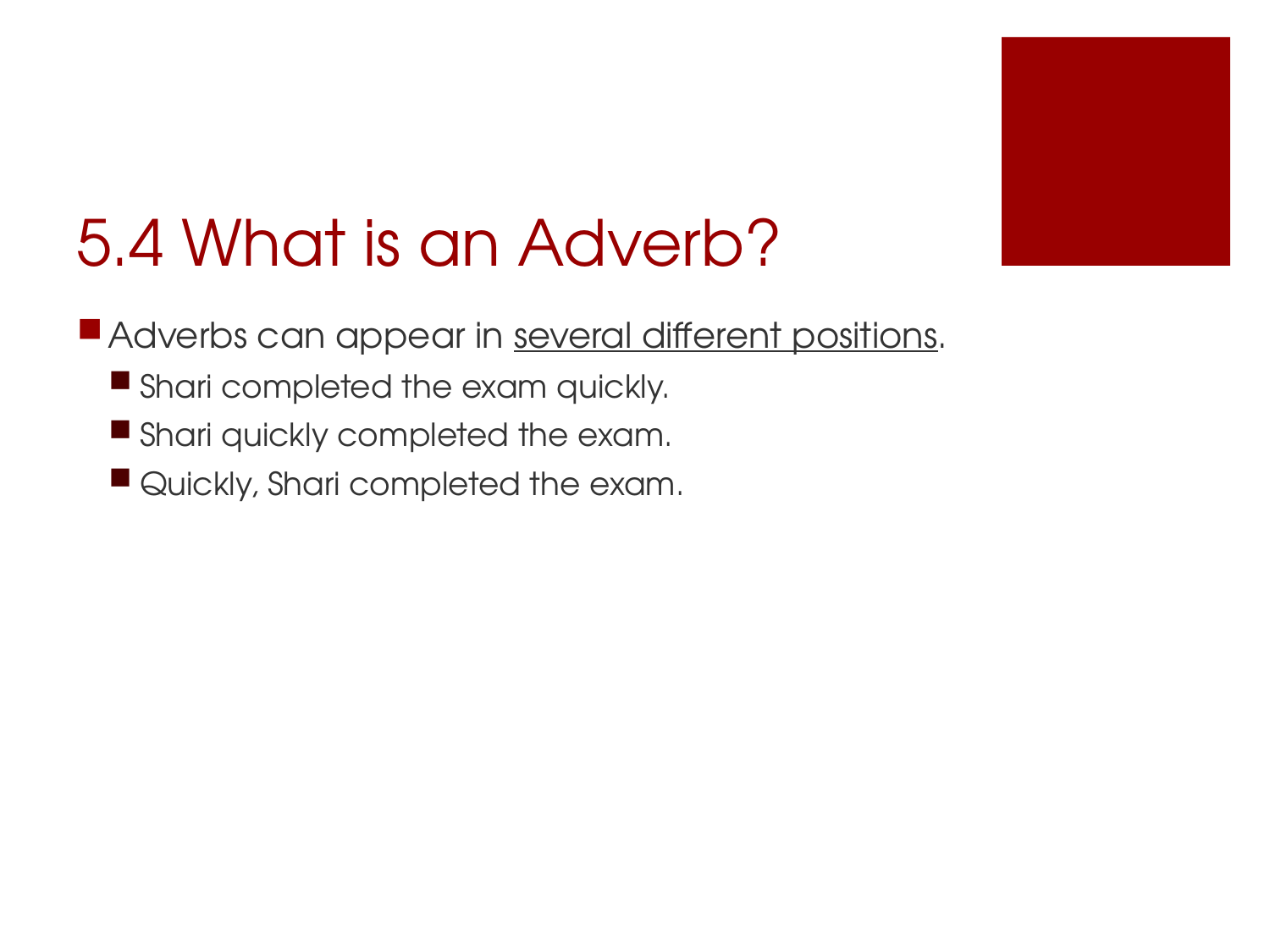

# 5.4 What is an Adverb?
Adverbs can appear in several different positions.
Shari completed the exam quickly.
Shari quickly completed the exam.
Quickly, Shari completed the exam.